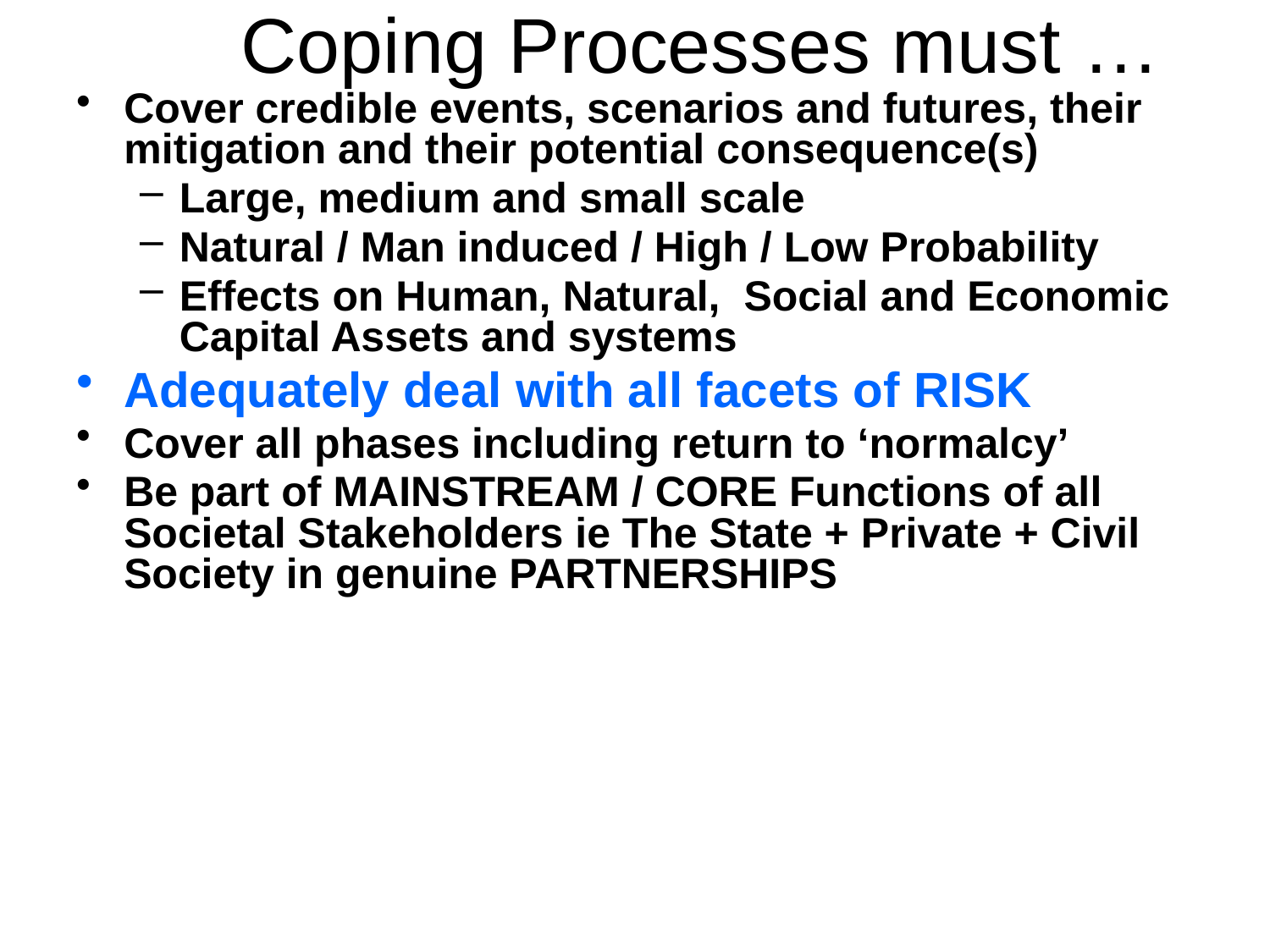

# Coping Processes must …
Cover credible events, scenarios and futures, their mitigation and their potential consequence(s)
Large, medium and small scale
Natural / Man induced / High / Low Probability
Effects on Human, Natural,  Social and Economic Capital Assets and systems
Adequately deal with all facets of RISK
Cover all phases including return to ‘normalcy’
Be part of MAINSTREAM / CORE Functions of all Societal Stakeholders ie The State + Private + Civil Society in genuine PARTNERSHIPS